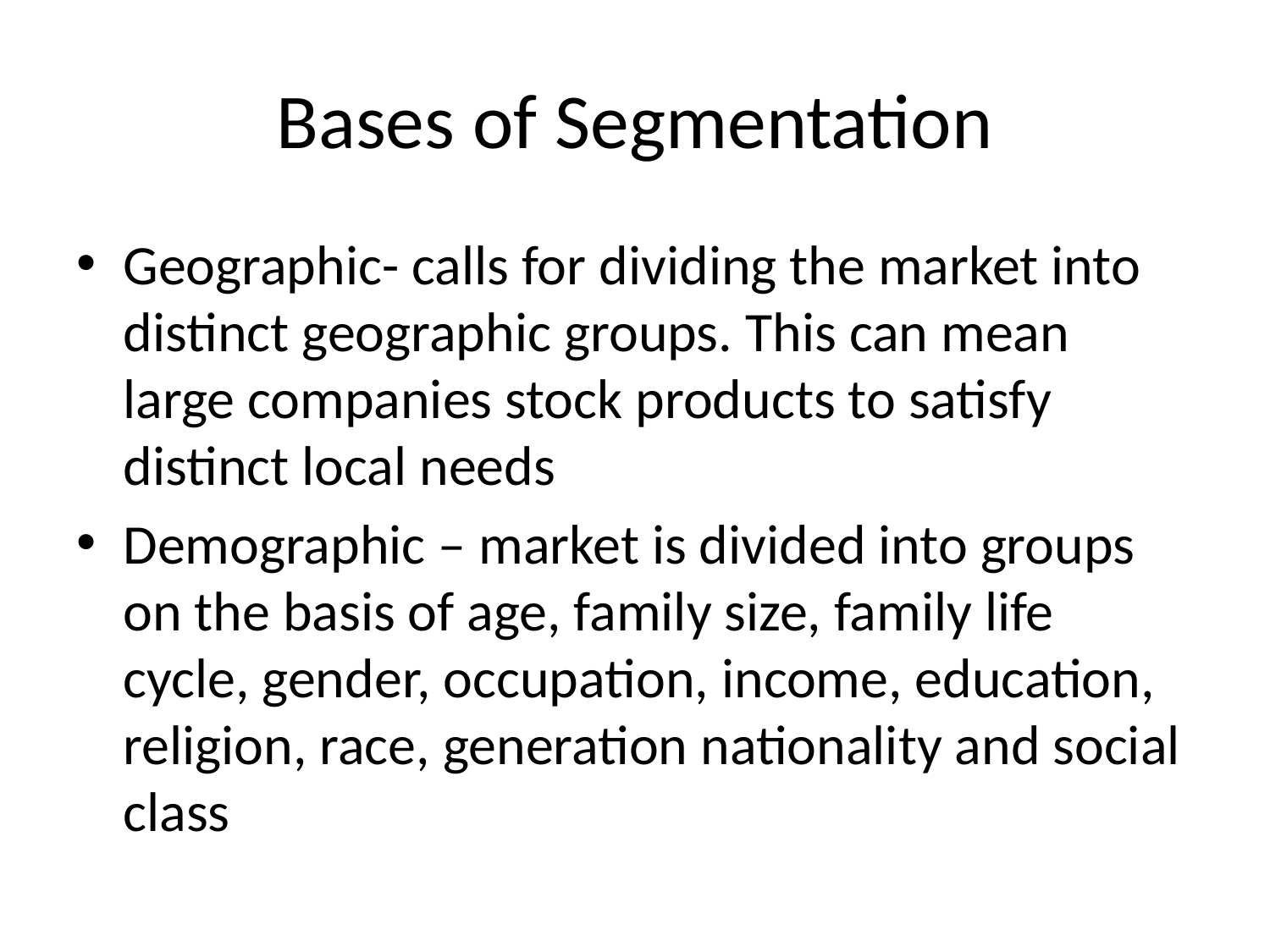

# Bases of Segmentation
Geographic- calls for dividing the market into distinct geographic groups. This can mean large companies stock products to satisfy distinct local needs
Demographic – market is divided into groups on the basis of age, family size, family life cycle, gender, occupation, income, education, religion, race, generation nationality and social class